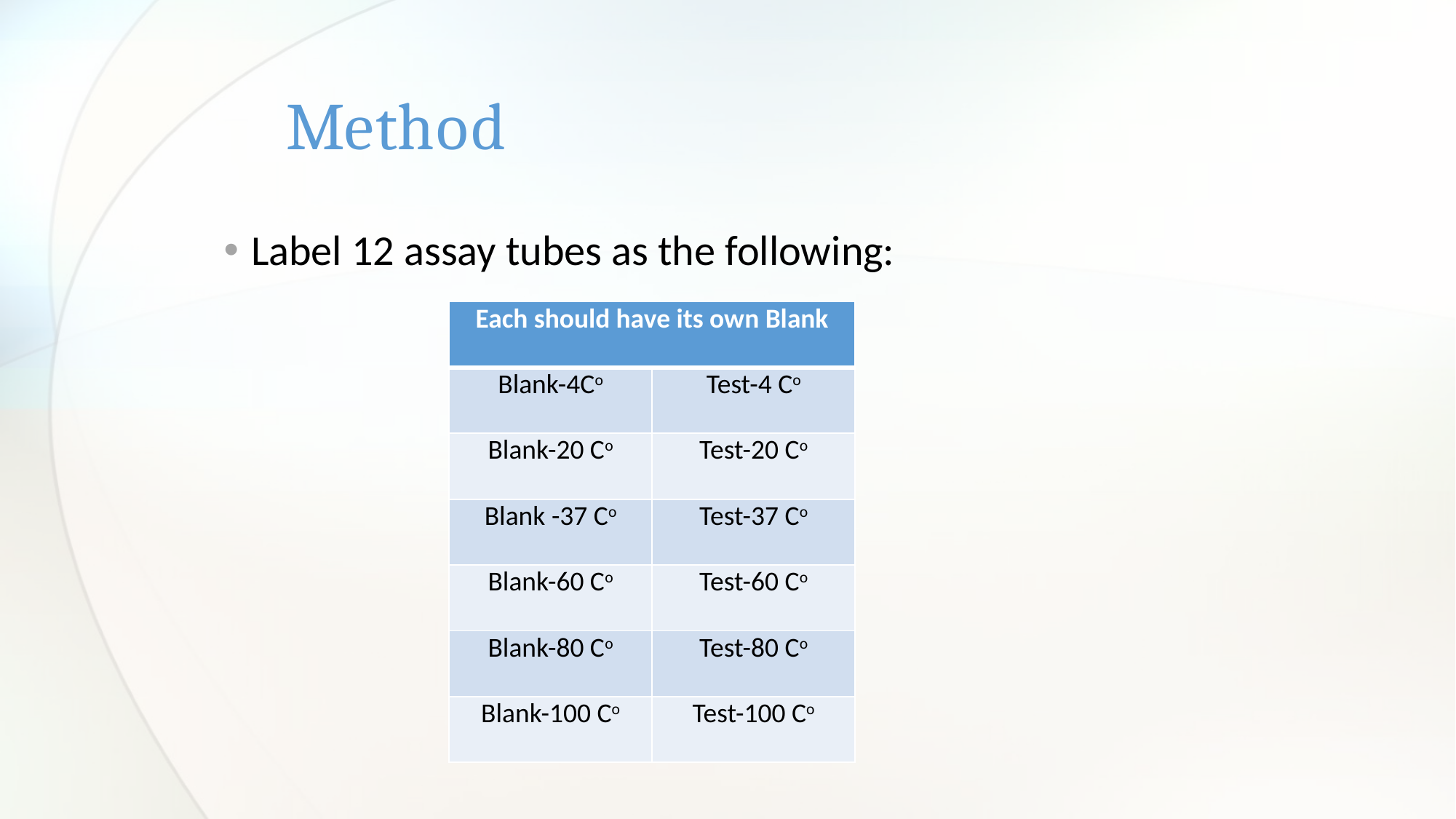

# Method
Label 12 assay tubes as the following:

| Each should have its own Blank |  |
| --- | --- |
| Blank-4Co | Test-4 Co |
| Blank-20 Co | Test-20 Co |
| Blank -37 Co | Test-37 Co |
| Blank-60 Co | Test-60 Co |
| Blank-80 Co | Test-80 Co |
| Blank-100 Co | Test-100 Co |